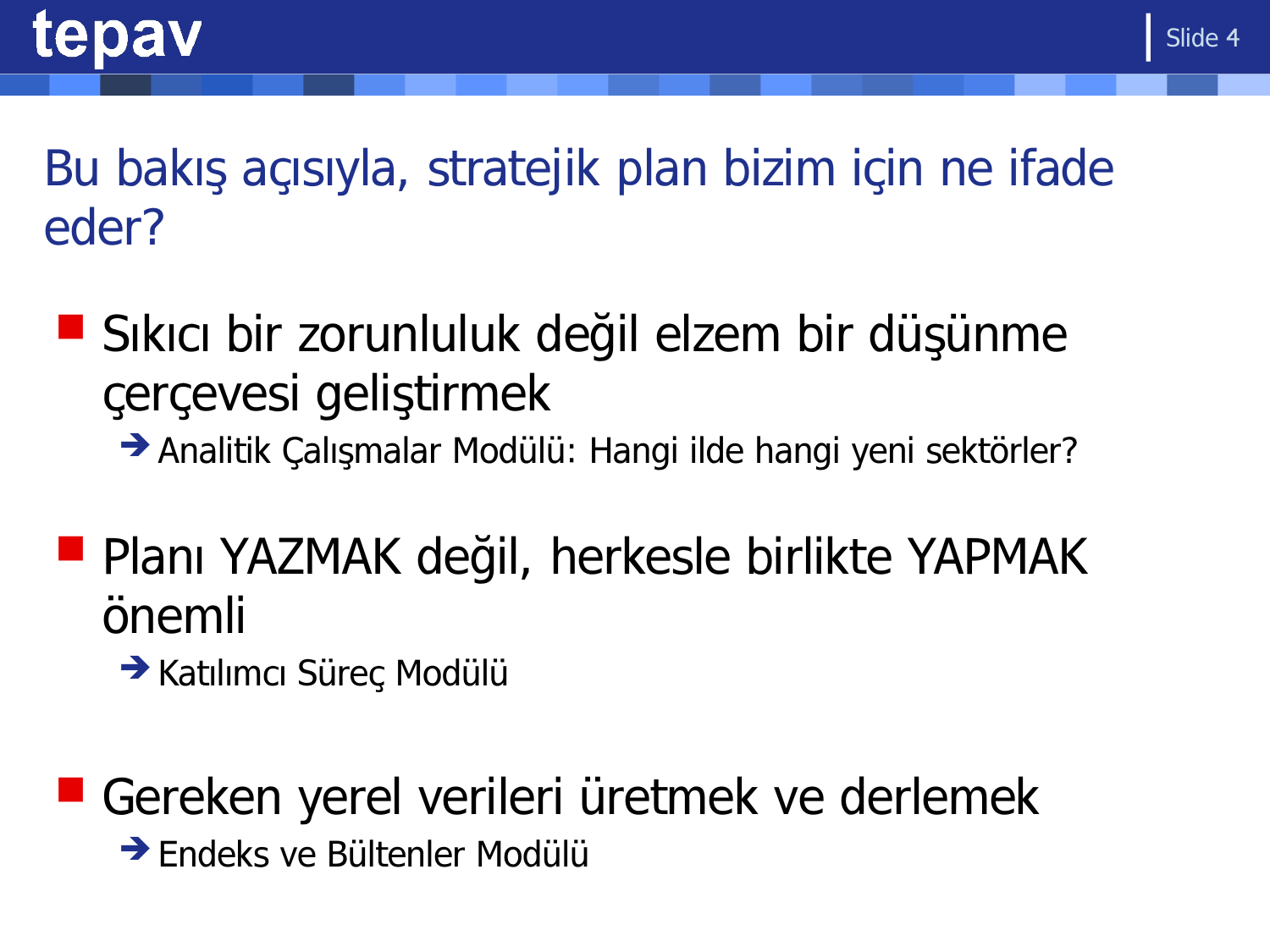

4
# Bu bakış açısıyla, stratejik plan bizim için ne ifade eder?
Sıkıcı bir zorunluluk değil elzem bir düşünme çerçevesi geliştirmek
Analitik Çalışmalar Modülü: Hangi ilde hangi yeni sektörler?

Planı YAZMAK değil, herkesle birlikte YAPMAK önemli
Katılımcı Süreç Modülü

Gereken yerel verileri üretmek ve derlemek
Endeks ve Bültenler Modülü